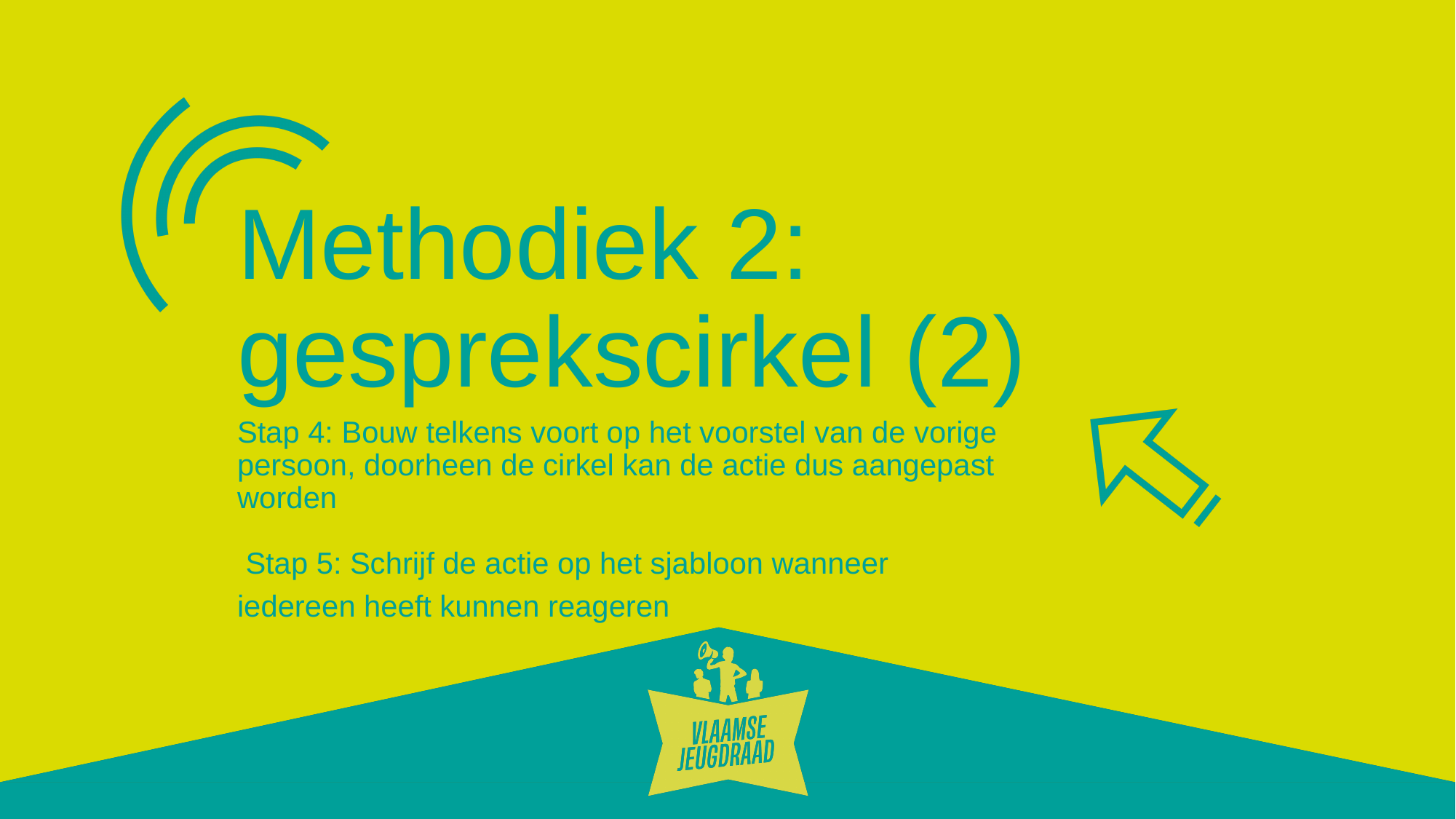

Methodiek 2: gesprekscirkel (2)
# Stap 4: Bouw telkens voort op het voorstel van de vorige persoon, doorheen de cirkel kan de actie dus aangepast worden Stap 5: Schrijf de actie op het sjabloon wanneer iedereen heeft kunnen reageren